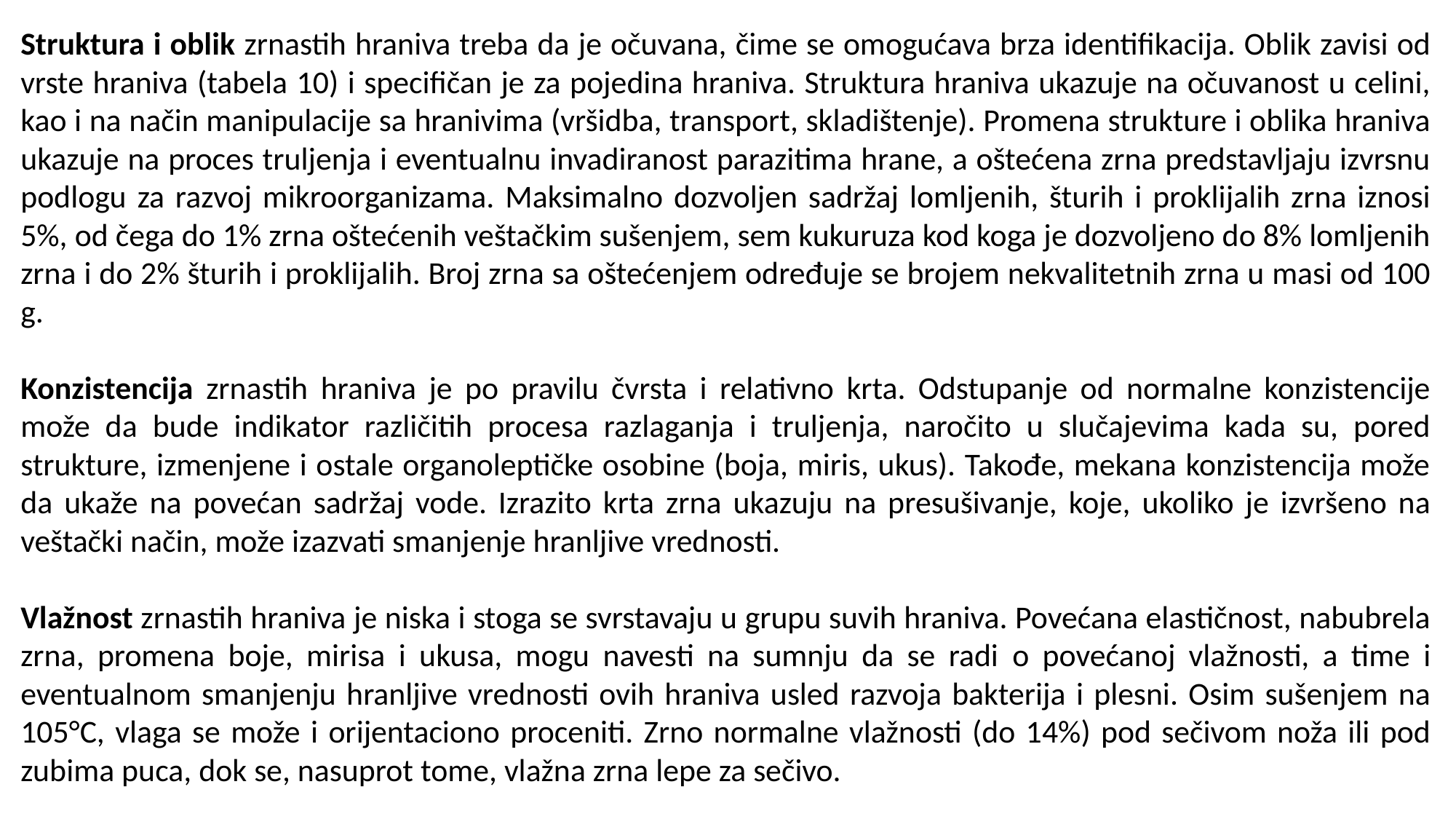

Struktura i oblik zrnastih hraniva treba da je očuvana, čime se omogućava brza identifikacija. Oblik zavisi od vrste hraniva (tabela 10) i specifičan je za pojedina hraniva. Struktura hraniva ukazuje na očuvanost u celini, kao i na način manipulacije sa hranivima (vršidba, transport, skladištenje). Promena strukture i oblika hraniva ukazuje na proces truljenja i eventualnu invadiranost parazitima hrane, a oštećena zrna predstavljaju izvrsnu podlogu za razvoj mikroorganizama. Maksimalno dozvoljen sadržaj lomljenih, šturih i proklijalih zrna iznosi 5%, od čega do 1% zrna oštećenih veštačkim sušenjem, sem kukuruza kod koga je dozvoljeno do 8% lomljenih zrna i do 2% šturih i proklijalih. Broj zrna sa oštećenjem određuje se brojem nekvalitetnih zrna u masi od 100 g.

Konzistencija zrnastih hraniva je po pravilu čvrsta i relativno krta. Odstupanje od normalne konzistencije može da bude indikator različitih procesa razlaganja i truljenja, naročito u slučajevima kada su, pored strukture, izmenjene i ostale organoleptičke osobine (boja, miris, ukus). Takođe, mekana konzistencija može da ukaže na povećan sadržaj vode. Izrazito krta zrna ukazuju na presušivanje, koje, ukoliko je izvršeno na veštački način, može izazvati smanjenje hranljive vrednosti.

Vlažnost zrnastih hraniva je niska i stoga se svrstavaju u grupu suvih hraniva. Povećana elastičnost, nabubrela zrna, promena boje, mirisa i ukusa, mogu navesti na sumnju da se radi о povećanoj vlažnosti, a time i eventualnom smanjenju hranljive vrednosti ovih hraniva usled razvoja bakterija i plesni. Osim sušenjem na 105°C, vlaga se može i orijentaciono proceniti. Zrno normalne vlažnosti (do 14%) pod sečivom noža ili pod zubima puca, dok se, nasuprot tome, vlažna zrna lepe za sečivo.